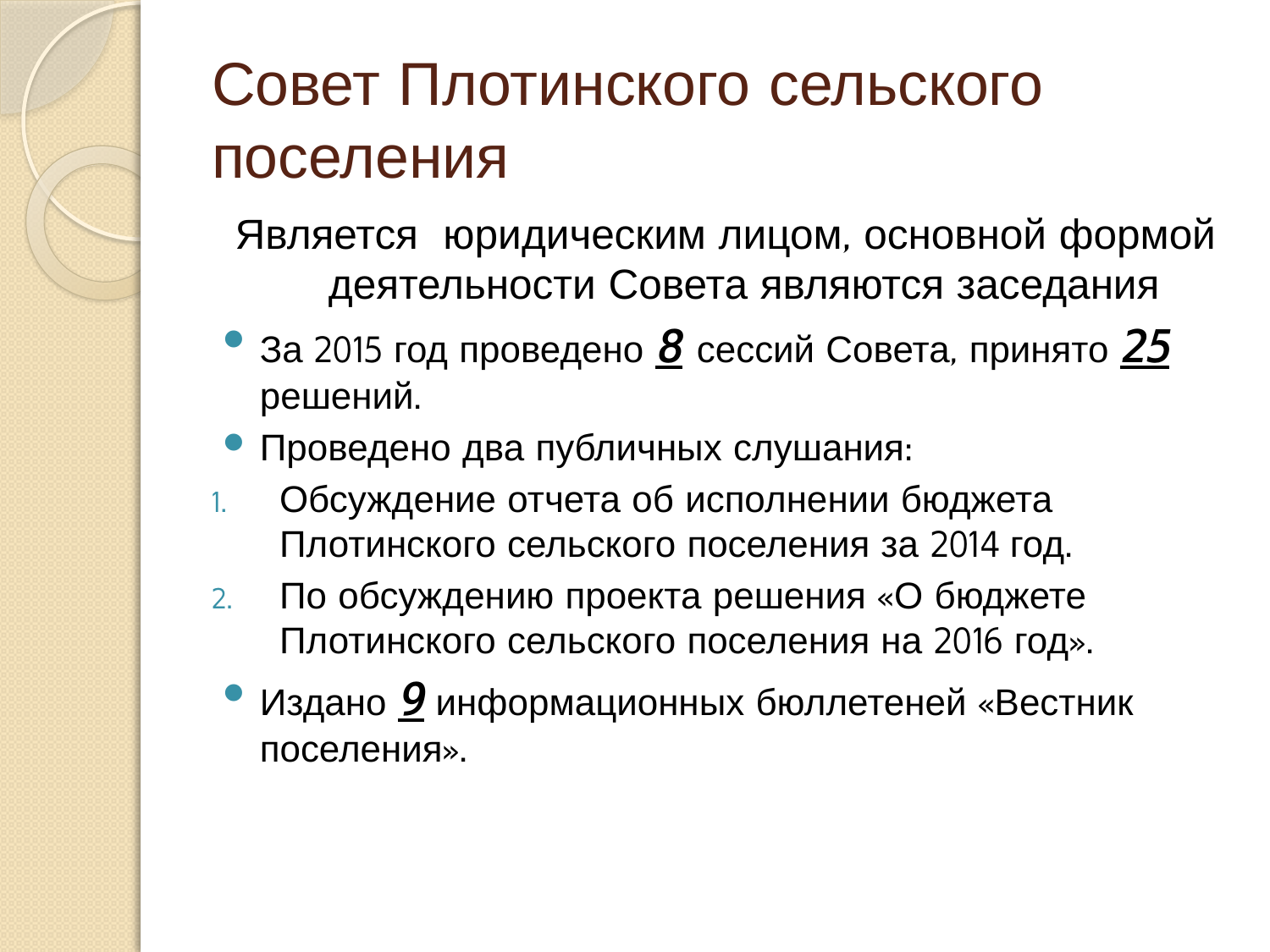

# Совет Плотинского сельского поселения
Является  юридическим лицом, основной формой деятельности Совета являются заседания
За 2015 год проведено 8 сессий Совета, принято 25 решений.
Проведено два публичных слушания:
Обсуждение отчета об исполнении бюджета Плотинского сельского поселения за 2014 год.
По обсуждению проекта решения «О бюджете Плотинского сельского поселения на 2016 год».
Издано 9 информационных бюллетеней «Вестник поселения».